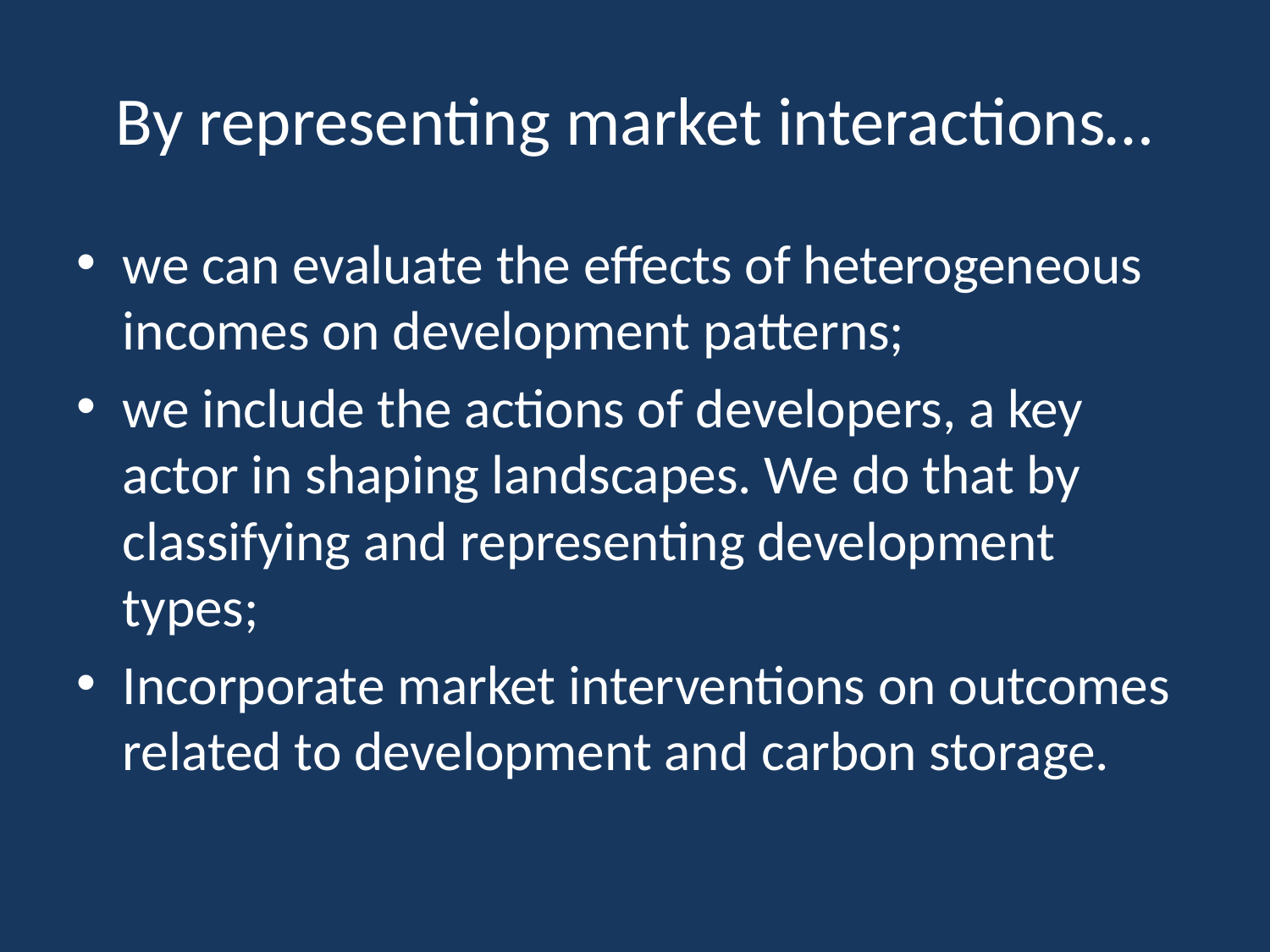

# By representing market interactions…
we can evaluate the effects of heterogeneous incomes on development patterns;
we include the actions of developers, a key actor in shaping landscapes. We do that by classifying and representing development types;
Incorporate market interventions on outcomes related to development and carbon storage.